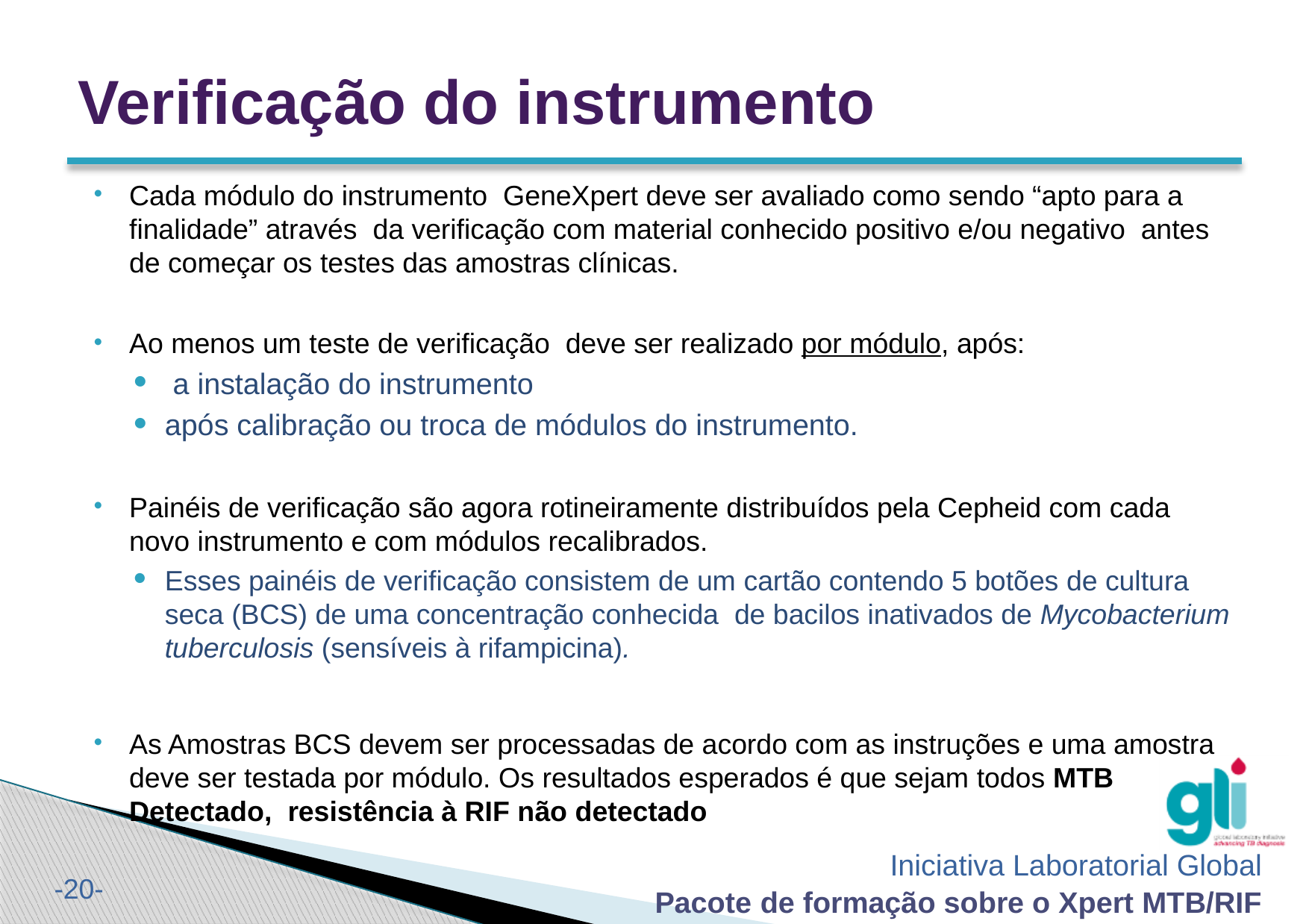

# Verificação do instrumento
Cada módulo do instrumento  GeneXpert deve ser avaliado como sendo “apto para a finalidade” através  da verificação com material conhecido positivo e/ou negativo  antes de começar os testes das amostras clínicas.

Ao menos um teste de verificação  deve ser realizado por módulo, após:
 a instalação do instrumento
após calibração ou troca de módulos do instrumento.

Painéis de verificação são agora rotineiramente distribuídos pela Cepheid com cada novo instrumento e com módulos recalibrados.
Esses painéis de verificação consistem de um cartão contendo 5 botões de cultura seca (BCS) de uma concentração conhecida  de bacilos inativados de Mycobacterium tuberculosis (sensíveis à rifampicina).

As Amostras BCS devem ser processadas de acordo com as instruções e uma amostra deve ser testada por módulo. Os resultados esperados é que sejam todos MTB Detectado,  resistência à RIF não detectado